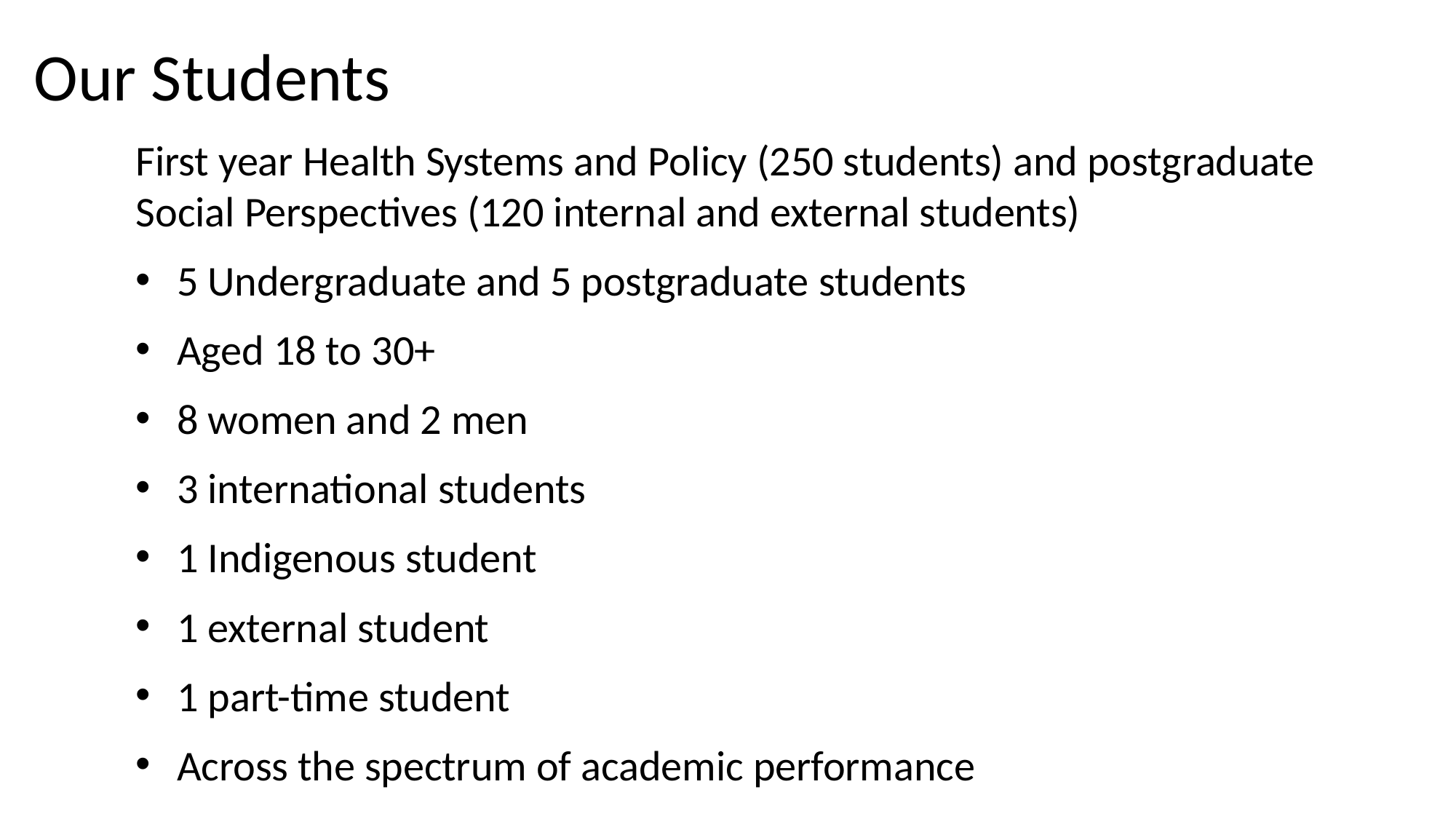

# Our Students
First year Health Systems and Policy (250 students) and postgraduate Social Perspectives (120 internal and external students)
5 Undergraduate and 5 postgraduate students
Aged 18 to 30+
8 women and 2 men
3 international students
1 Indigenous student
1 external student
1 part-time student
Across the spectrum of academic performance